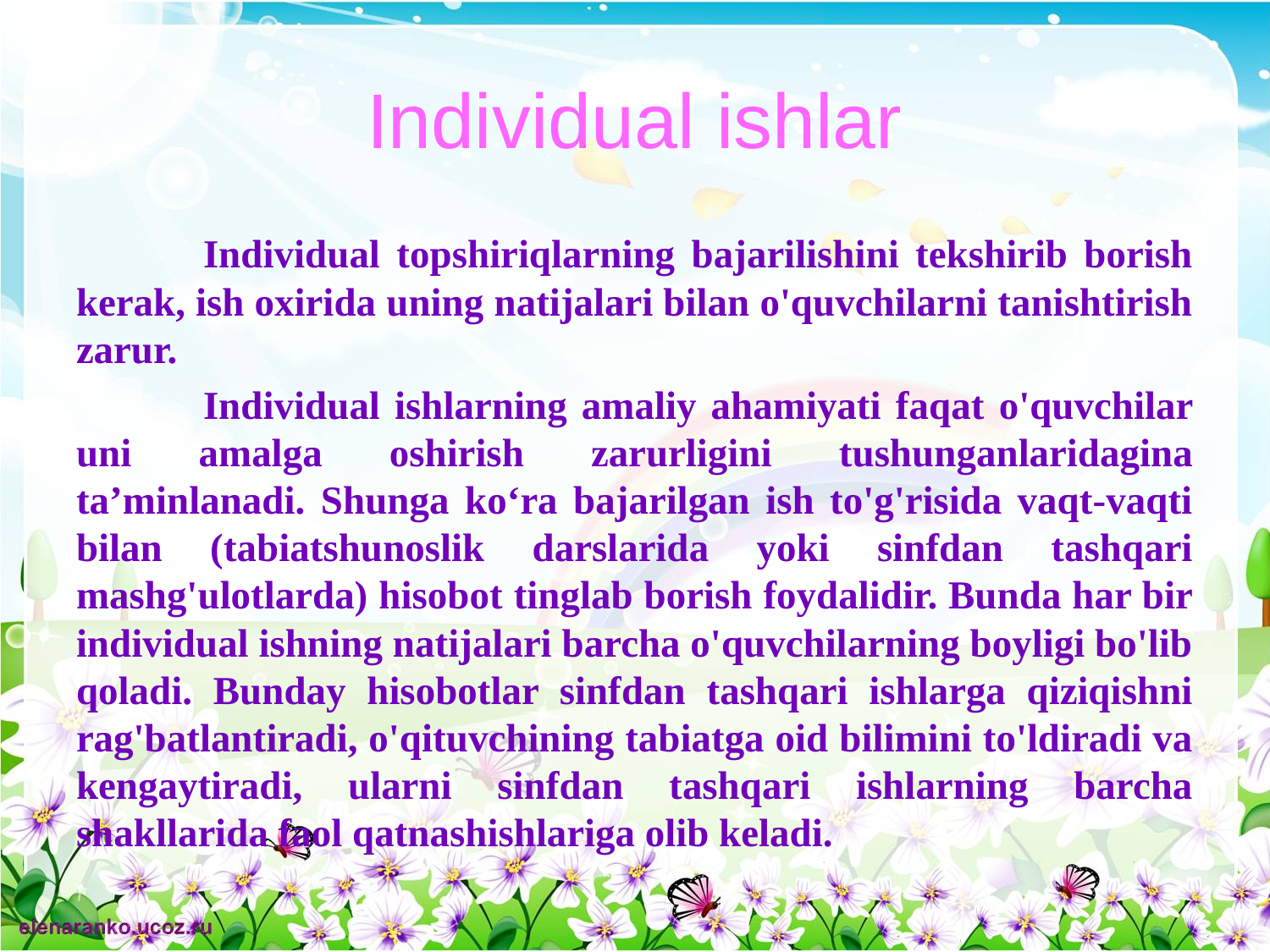

# Individual ishlar
	Individual topshiriqlarning bajarilishini tekshirib borish kerak, ish oxirida uning natijalari bilan o'quvchilarni tanishtirish zarur.
	Individual ishlarning amaliy ahamiyati faqat o'quvchilar uni amalga oshirish zarurligini tushunganlaridagina ta’minlanadi. Shunga ko‘ra bajarilgan ish to'g'risida vaqt-vaqti bilan (tabiatshunoslik darslarida yoki sinfdan tashqari mashg'ulotlarda) hisobot tinglab borish foydalidir. Bunda har bir individual ishning natijalari barcha o'quvchilarning boyligi bo'lib qoladi. Bunday hisobotlar sinfdan tashqari ishlarga qiziqishni rag'batlantiradi, o'qituvchining tabiatga oid bilimini to'ldiradi va kengaytiradi, ularni sinfdan tashqari ishlarning barcha shakllarida faol qatnashishlariga olib keladi.